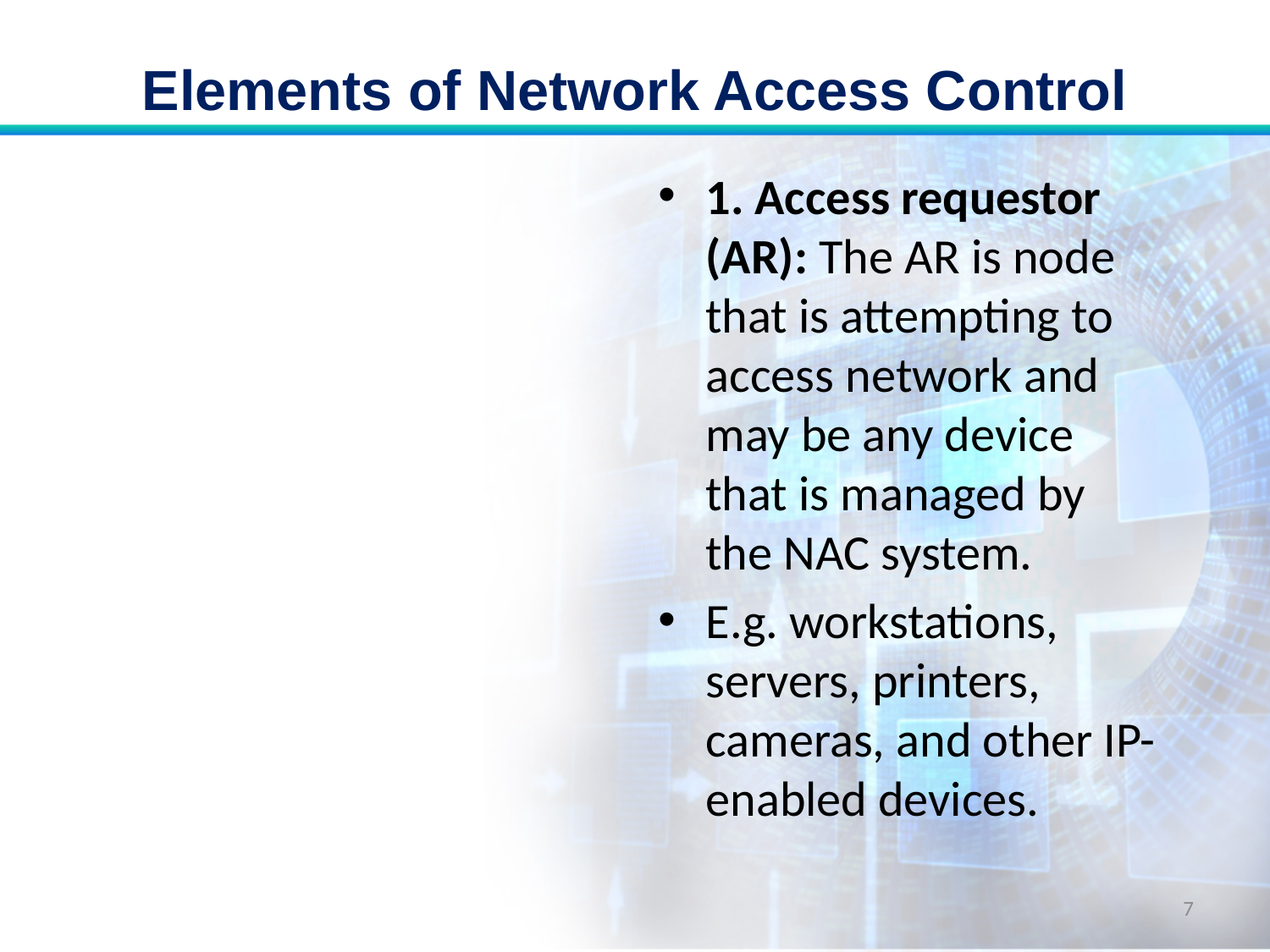

# Elements of Network Access Control
1. Access requestor (AR): The AR is node that is attempting to access network and may be any device that is managed by the NAC system.
E.g. workstations, servers, printers, cameras, and other IP-enabled devices.
7